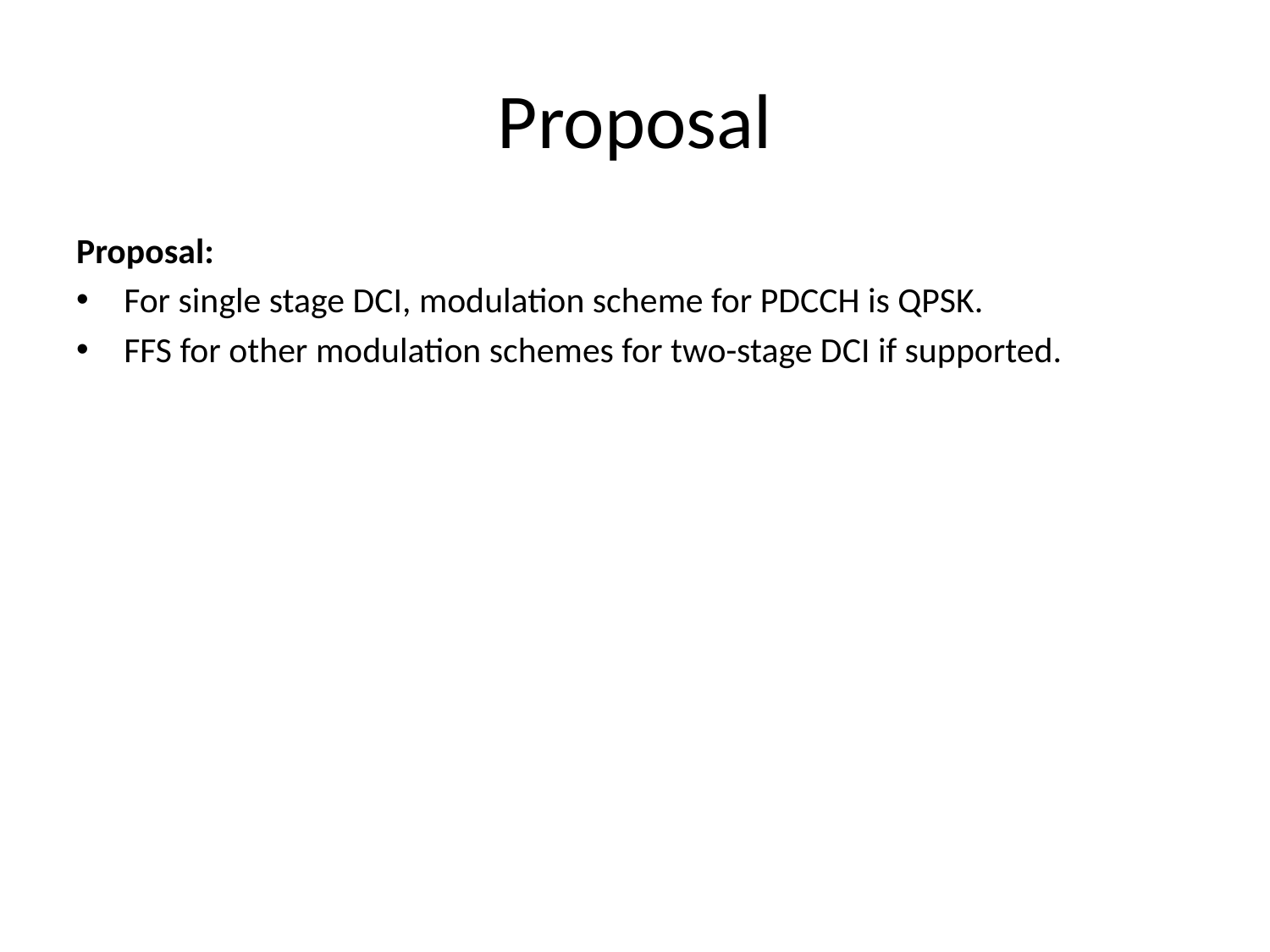

# Proposal
Proposal:
For single stage DCI, modulation scheme for PDCCH is QPSK.
FFS for other modulation schemes for two-stage DCI if supported.